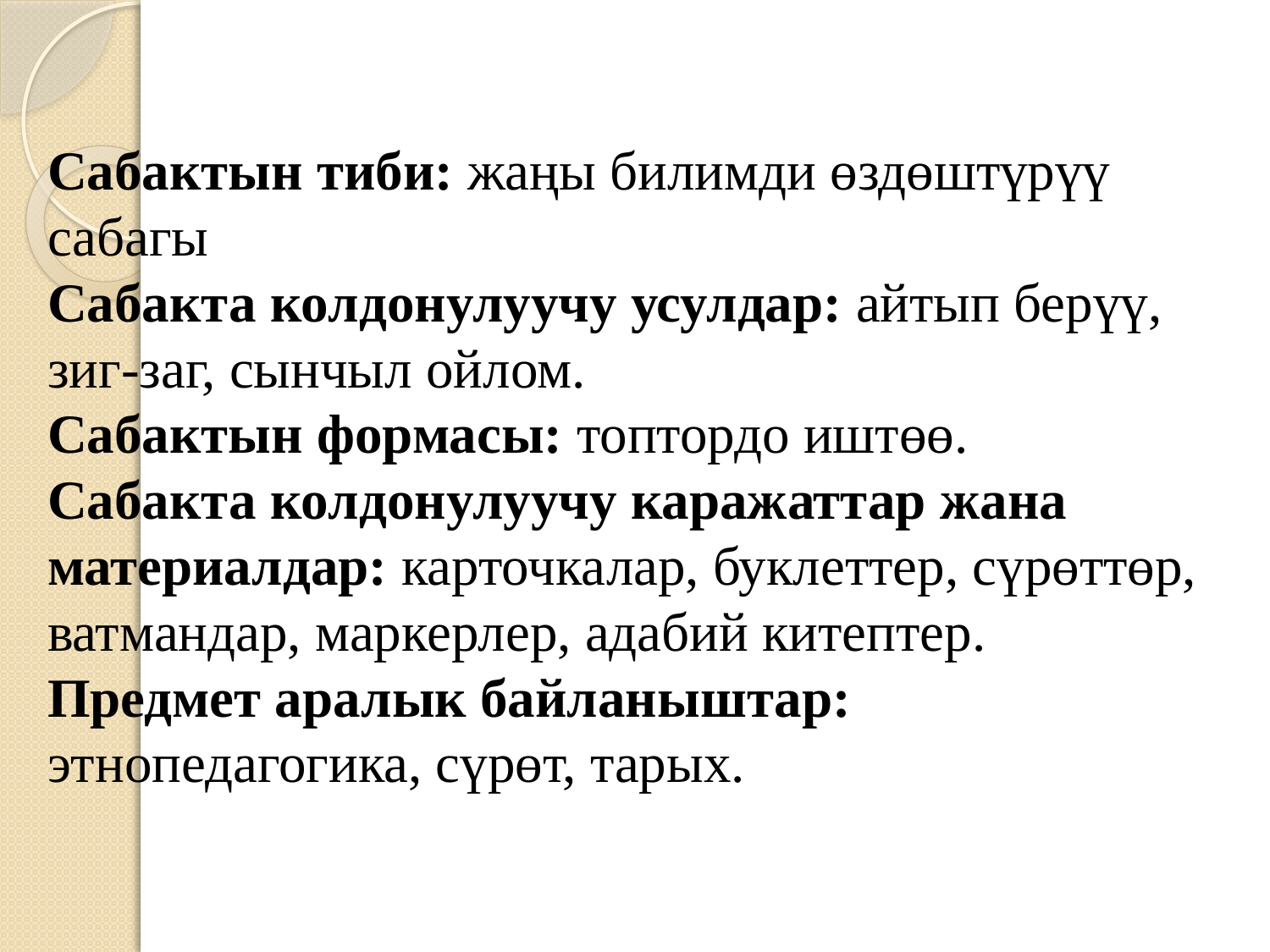

# Сабактын тиби: жаңы билимди өздөштүрүү сабагы Сабакта колдонулуучу усулдар: айтып берүү, зиг-заг, сынчыл ойлом. Сабактын формасы: топтордо иштөө. Сабакта колдонулуучу каражаттар жана материалдар: карточкалар, буклеттер, сүрөттөр, ватмандар, маркерлер, адабий китептер. Предмет аралык байланыштар: этнопедагогика, сүрөт, тарых.